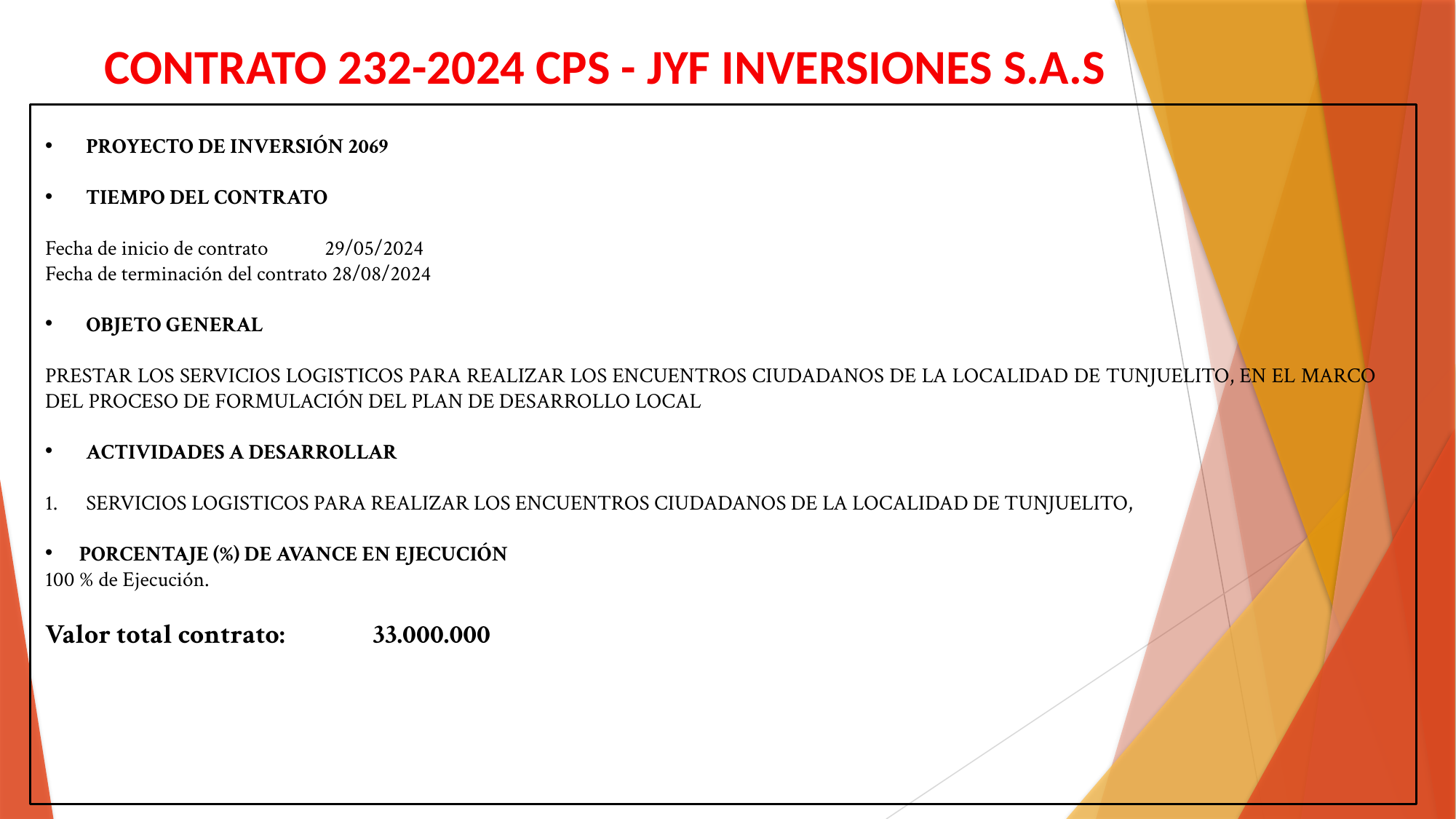

CONTRATO 232-2024 CPS - JYF INVERSIONES S.A.S

PROYECTO DE INVERSIÓN 2069

TIEMPO DEL CONTRATO

Fecha de inicio de contrato            29/05/2024
Fecha de terminación del contrato 28/08/2024

OBJETO GENERAL

PRESTAR LOS SERVICIOS LOGISTICOS PARA REALIZAR LOS ENCUENTROS CIUDADANOS DE LA LOCALIDAD DE TUNJUELITO, EN EL MARCO DEL PROCESO DE FORMULACIÓN DEL PLAN DE DESARROLLO LOCAL

ACTIVIDADES A DESARROLLAR

SERVICIOS LOGISTICOS PARA REALIZAR LOS ENCUENTROS CIUDADANOS DE LA LOCALIDAD DE TUNJUELITO,

PORCENTAJE (%) DE AVANCE EN EJECUCIÓN
100 % de Ejecución.

Valor total contrato:	33.000.000